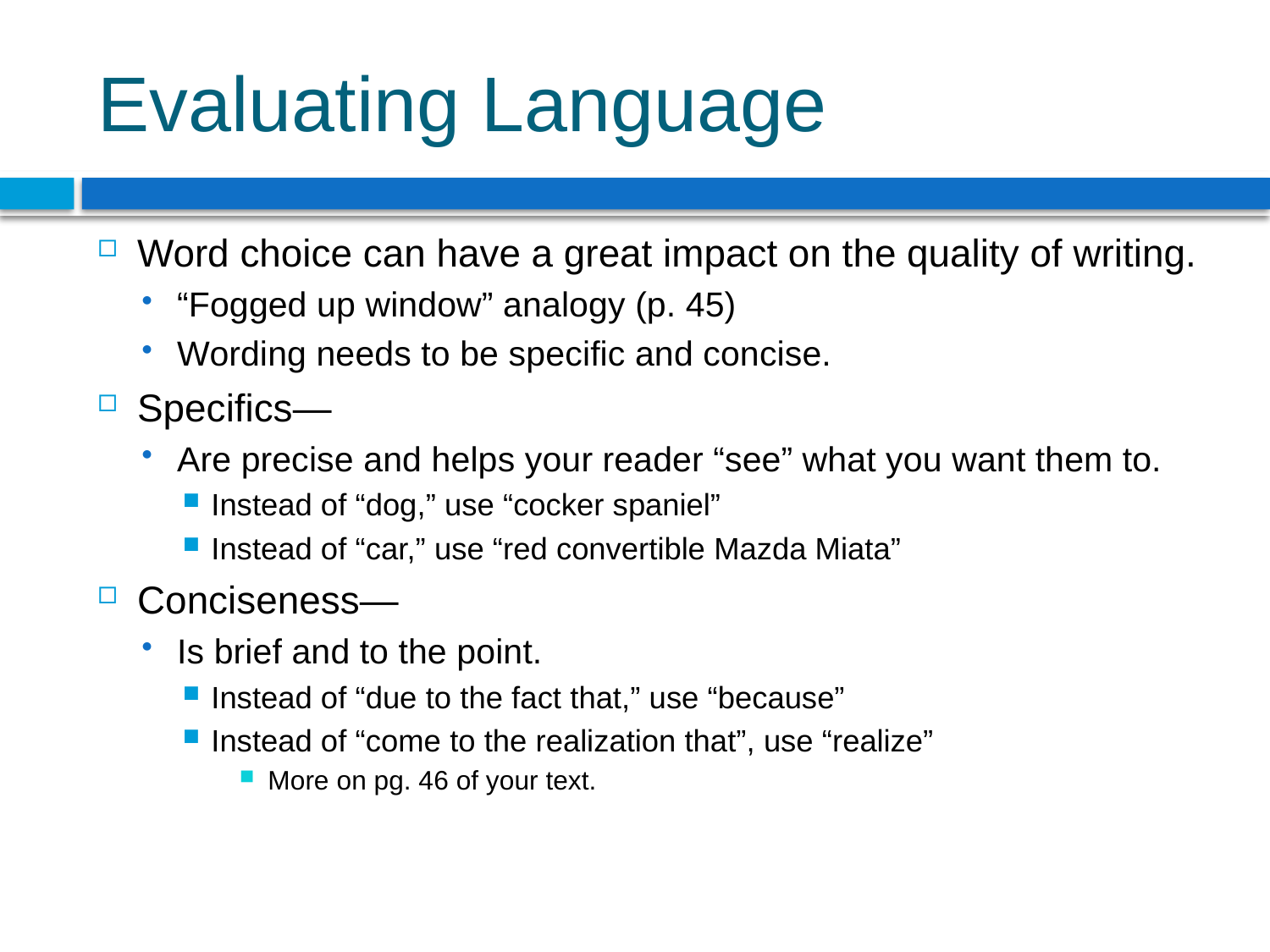

# Evaluating Language
Word choice can have a great impact on the quality of writing.
“Fogged up window” analogy (p. 45)
Wording needs to be specific and concise.
Specifics—
Are precise and helps your reader “see” what you want them to.
Instead of “dog,” use “cocker spaniel”
Instead of “car,” use “red convertible Mazda Miata”
Conciseness—
Is brief and to the point.
Instead of “due to the fact that,” use “because”
Instead of “come to the realization that”, use “realize”
More on pg. 46 of your text.